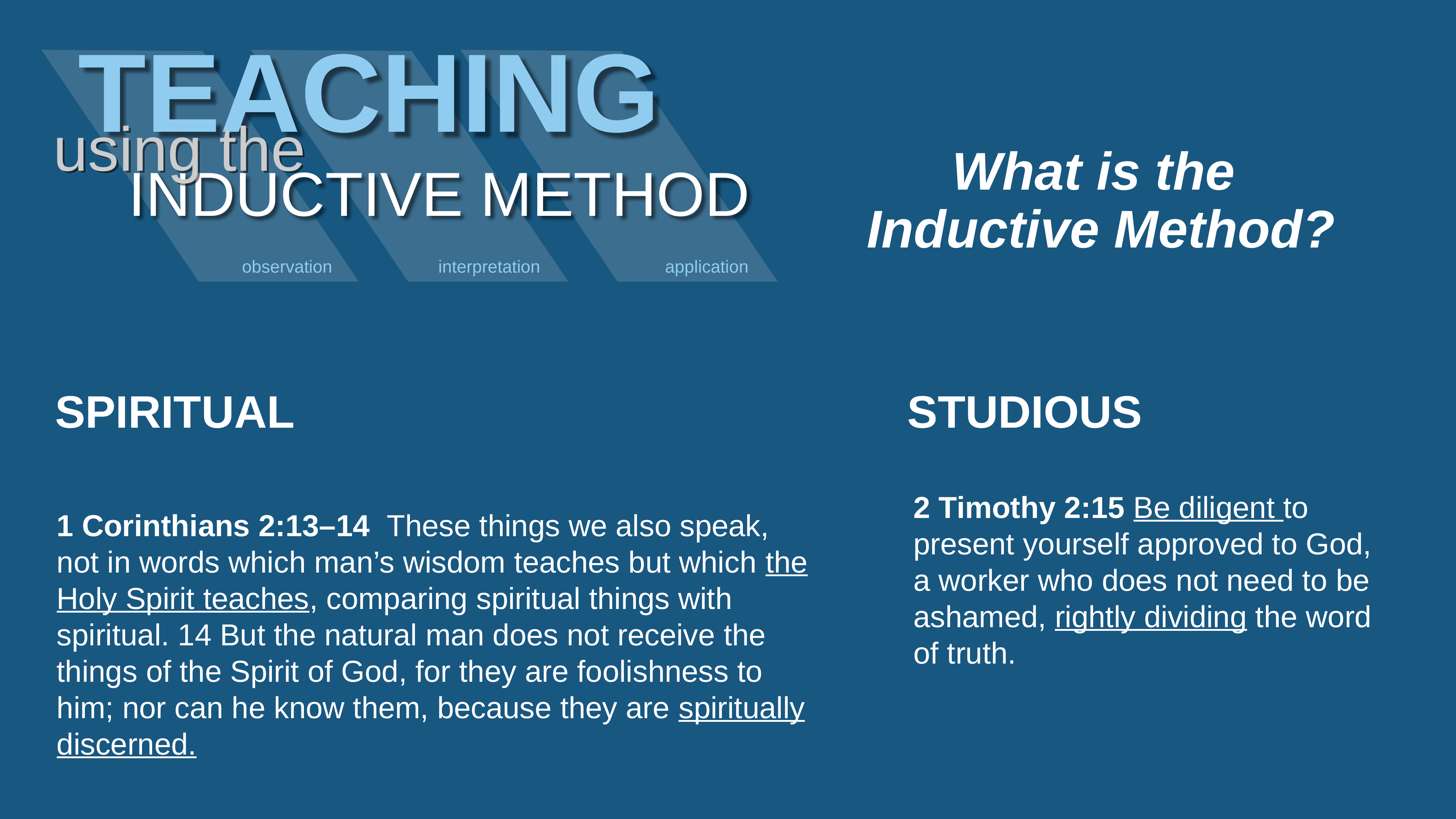

TEACHING

using the
INDUCTIVE METHOD
observation
interpretation
application
What is the
Inductive Method?
SPIRITUAL
STUDIOUS
1 Corinthians 2:13–14  These things we also speak, not in words which man’s wisdom teaches but which the Holy Spirit teaches, comparing spiritual things with spiritual. 14 But the natural man does not receive the things of the Spirit of God, for they are foolishness to him; nor can he know them, because they are spiritually discerned.
2 Timothy 2:15 Be diligent to present yourself approved to God, a worker who does not need to be ashamed, rightly dividing the word of truth.